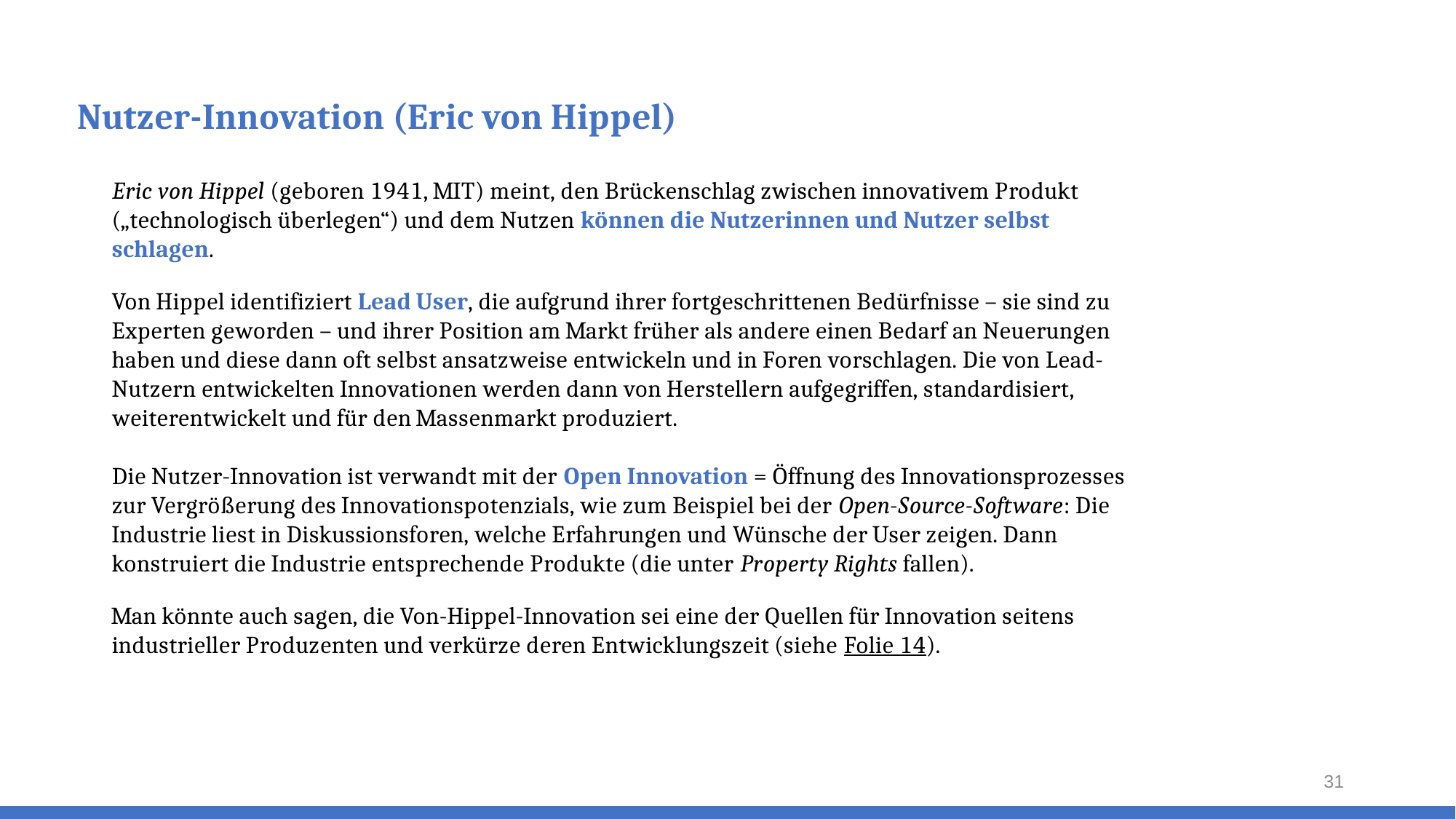

# Nutzer-Innovation (Eric von Hippel)

Eric von Hippel (geboren 1941, MIT) meint, den Brückenschlag zwischen innovativem Produkt („technologisch überlegen“) und dem Nutzen können die Nutzerinnen und Nutzer selbst schlagen.
Von Hippel identifiziert Lead User, die aufgrund ihrer fortgeschrittenen Bedürfnisse – sie sind zu Experten geworden – und ihrer Position am Markt früher als andere einen Bedarf an Neuerungen haben und diese dann oft selbst ansatzweise entwickeln und in Foren vorschlagen. Die von Lead-Nutzern entwickelten Innovationen werden dann von Herstellern aufgegriffen, standardisiert, weiterentwickelt und für den Massenmarkt produziert.
Die Nutzer-Innovation ist verwandt mit der Open Innovation = Öffnung des Innovationsprozesses zur Vergrößerung des Innovationspotenzials, wie zum Beispiel bei der Open-Source-Software: Die Industrie liest in Diskussionsforen, welche Erfahrungen und Wünsche der User zeigen. Dann konstruiert die Industrie entsprechende Produkte (die unter Property Rights fallen).
Man könnte auch sagen, die Von-Hippel-Innovation sei eine der Quellen für Innovation seitens industrieller Produzenten und verkürze deren Entwicklungszeit (siehe Folie 14).
31